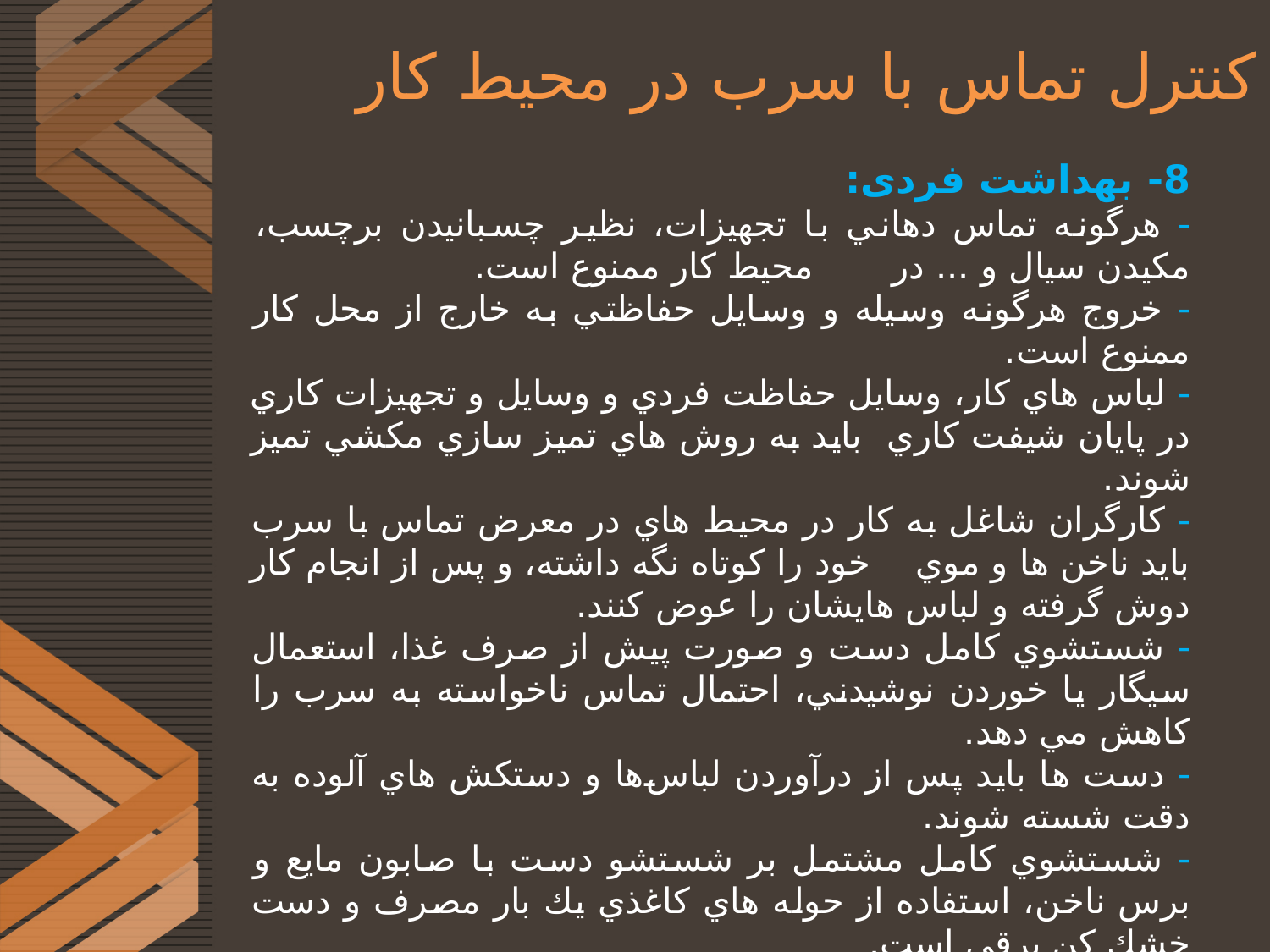

# کنترل تماس با سرب در محیط کار
8- بهداشت فردی:
- هرگونه تماس دهاني با تجهيزات، نظير چسبانيدن برچسب، مکيدن سيال و ... در       محيط كار ممنوع است.
- خروج هرگونه وسيله و وسايل حفاظتي به خارج از محل كار ممنوع است.
- لباس هاي كار، وسايل حفاظت فردي و وسايل و تجهيزات كاري در پايان شيفت كاري  بايد به روش هاي تميز سازي مکشي تميز شوند.
- كارگران شاغل به كار در محيط هاي در معرض تماس با سرب بايد ناخن ها و موي    خود را كوتاه نگه داشته، و پس از انجام كار دوش گرفته و لباس هايشان را عوض كنند.
- شستشوي كامل دست و صورت پيش از صرف غذا، استعمال سيگار يا خوردن نوشيدني، احتمال تماس ناخواسته به سرب را كاهش مي دهد.
- دست ها بايد پس از درآوردن لباس‌ها و دستکش هاي آلوده به دقت شسته شوند.
- شستشوي كامل مشتمل بر شستشو دست با صابون مايع و برس ناخن، استفاده از حوله هاي كاغذي يك بار مصرف و دست خشك كن برقي است.
 - پس از شيفت كاري، كارگران آلوده به سرب مي بايست به طور كامل لباس كار خود را در محل معين شده تعويض كرده، دوش بگيرند و پس از شستشوي كامل بدن، وخشك كرد خود اقدام به پوشيدن لباس هاي شخصي و مراجعه به خانه كنند. با رعايت اين     فرايند مي توان مانع از انتقال آلودگي از محيط كار به اتومبيل، منزل و اعضاء خانواده شد.